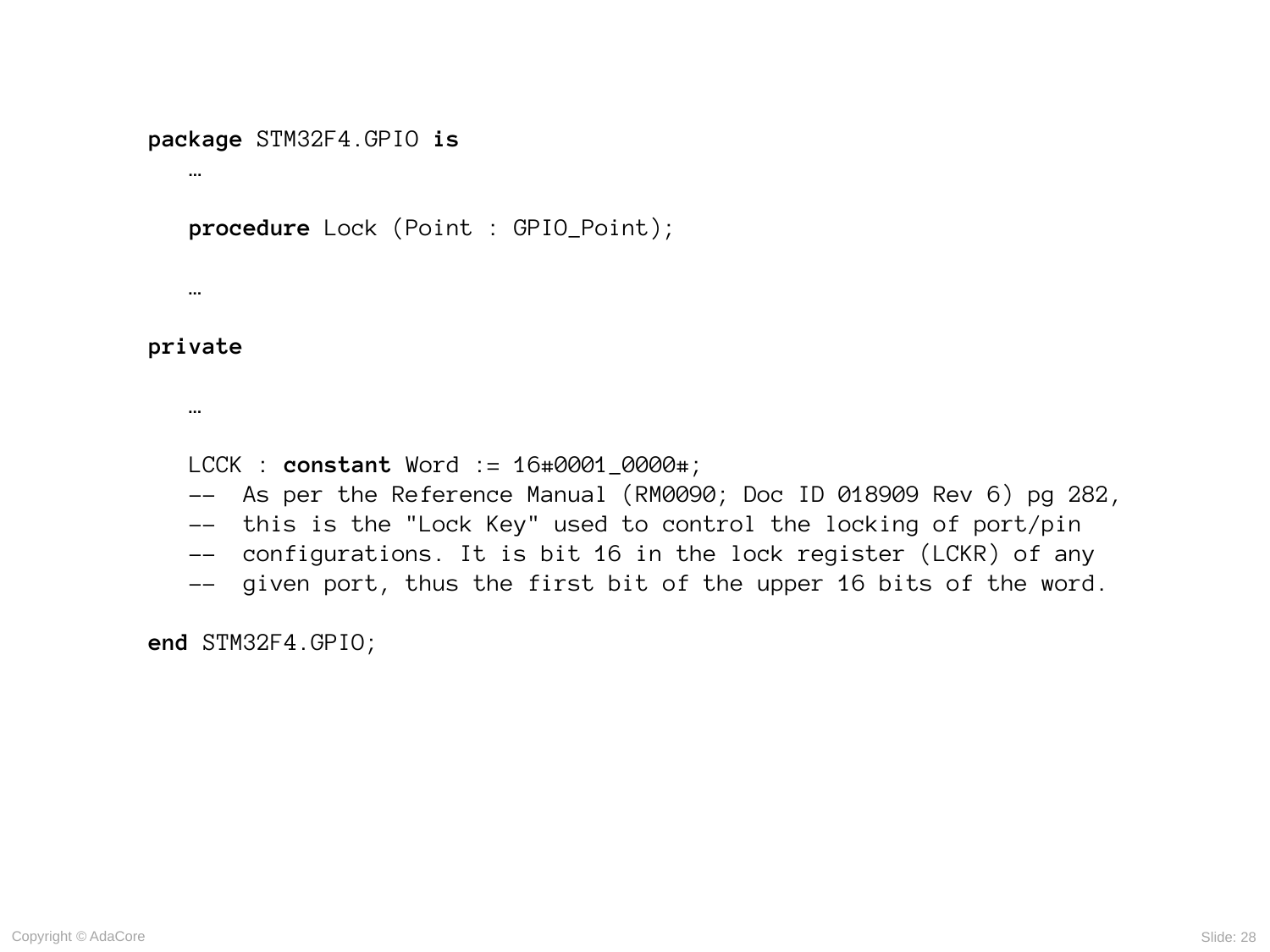

package STM32F4.GPIO is
   …

   procedure Lock (Point : GPIO_Point);

   …

private

   …

   LCCK : constant Word := 16#0001_0000#;
   --  As per the Reference Manual (RM0090; Doc ID 018909 Rev 6) pg 282,
   --  this is the "Lock Key" used to control the locking of port/pin
   --  configurations. It is bit 16 in the lock register (LCKR) of any
   --  given port, thus the first bit of the upper 16 bits of the word.

end STM32F4.GPIO;